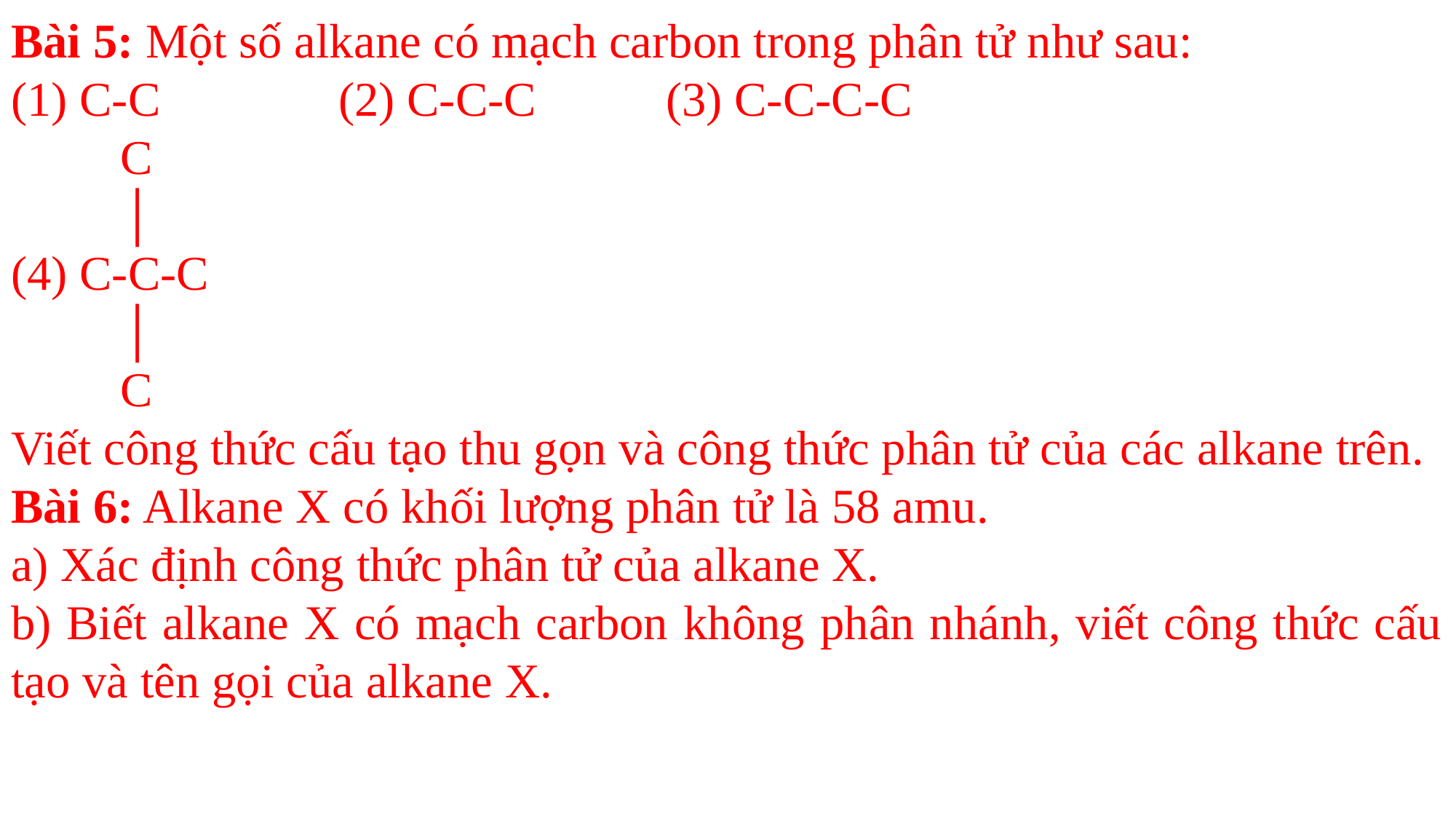

Bài 5: Một số alkane có mạch carbon trong phân tử như sau:
(1) C-C		(2) C-C-C		(3) C-C-C-C
	C
	│
(4) C-C-C
	│
	C
Viết công thức cấu tạo thu gọn và công thức phân tử của các alkane trên. Bài 6: Alkane X có khối lượng phân tử là 58 amu.
a) Xác định công thức phân tử của alkane X.
b) Biết alkane X có mạch carbon không phân nhánh, viết công thức cấu tạo và tên gọi của alkane X.